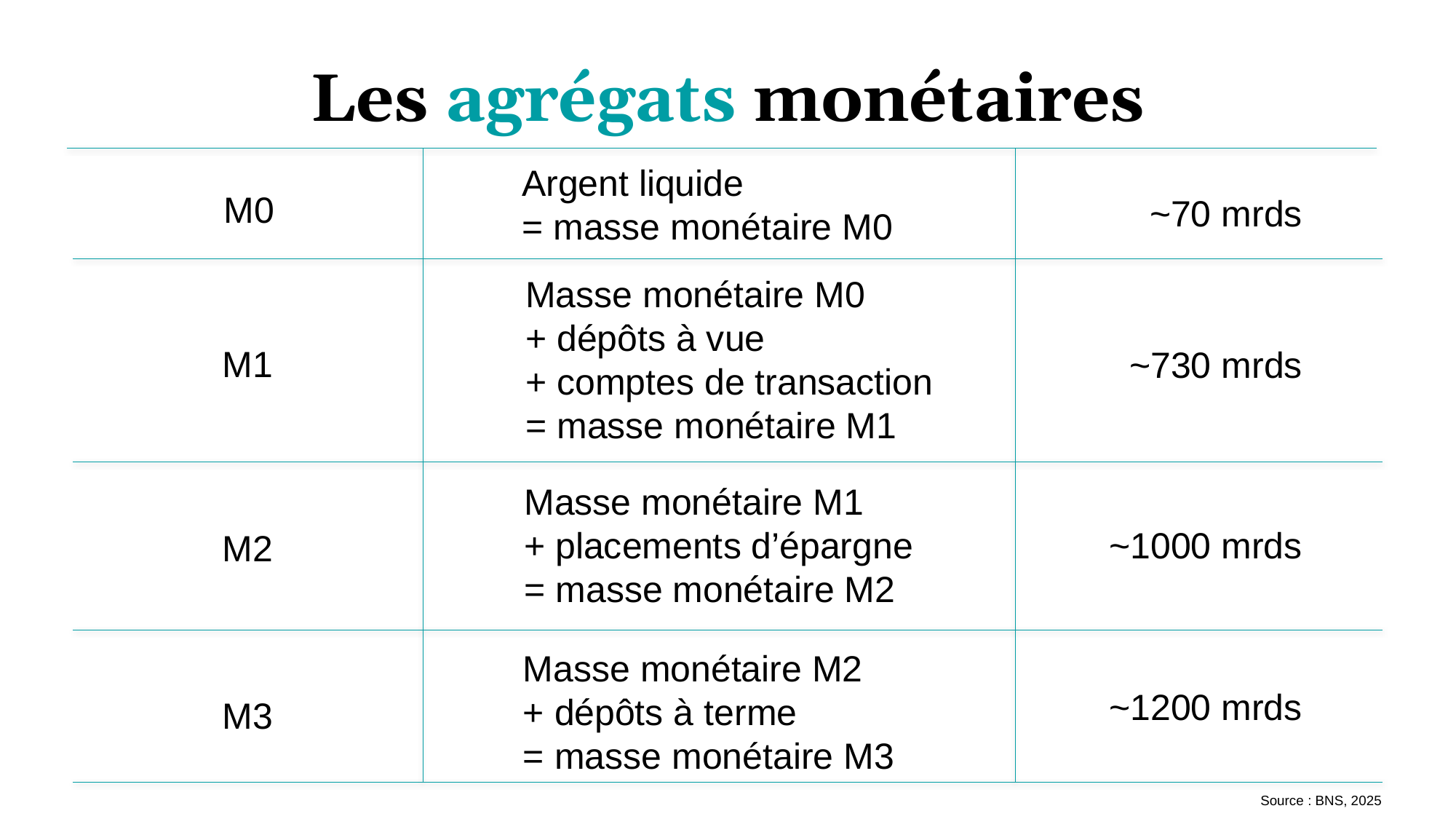

Les agrégats monétaires
Argent liquide
= masse monétaire M0
M0
~70 mrds
Masse monétaire M0
+ dépôts à vue
+ comptes de transaction
= masse monétaire M1
M1
~730 mrds
Masse monétaire M1
+ placements d’épargne
= masse monétaire M2
~1000 mrds
M2
Masse monétaire M2
+ dépôts à terme
= masse monétaire M3
~1200 mrds
M3
Source : BNS, 2025